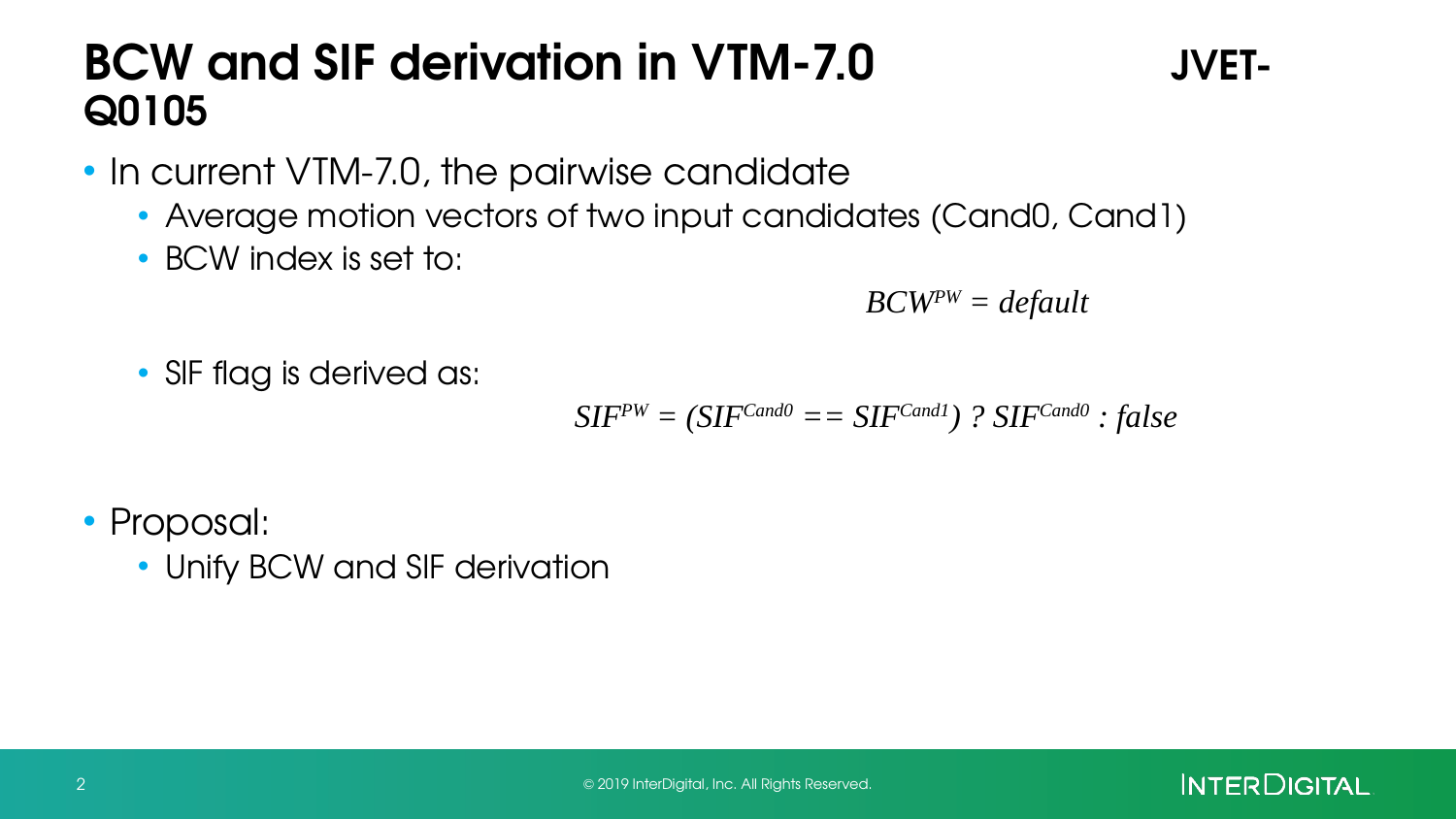

# BCW and SIF derivation in VTM-7.0		     JVET-Q0105
In current VTM-7.0, the pairwise candidate
Average motion vectors of two input candidates (Cand0, Cand1)
BCW index is set to:
					BCWPW = default

SIF flag is derived as:
			SIFPW = (SIFCand0 == SIFCand1) ? SIFCand0 : false

Proposal:
Unify BCW and SIF derivation
2
© 2019 InterDigital, Inc. All Rights Reserved.